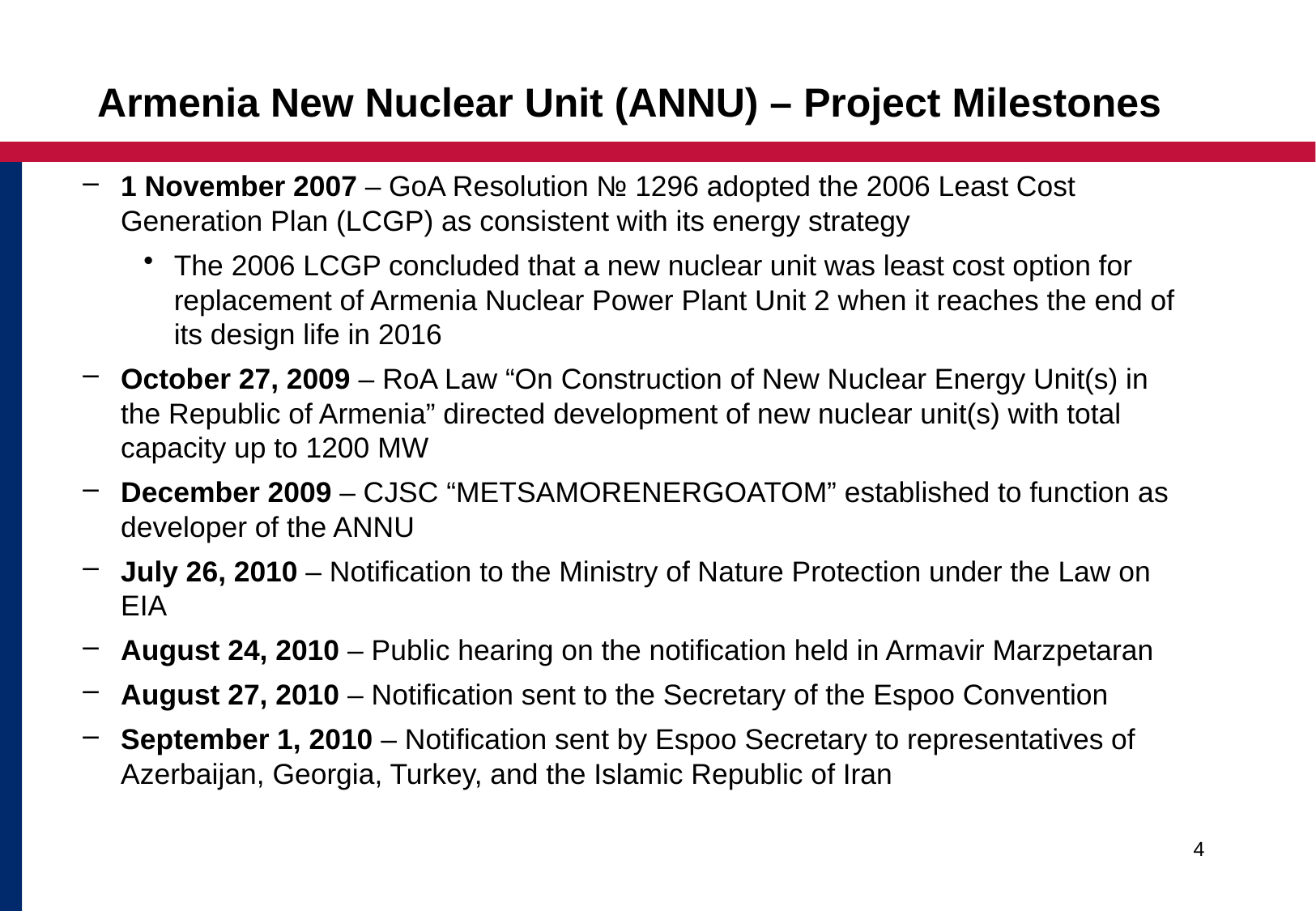

Armenia New Nuclear Unit (ANNU) – Project Milestones
1 November 2007 – GoA Resolution № 1296 adopted the 2006 Least Cost Generation Plan (LCGP) as consistent with its energy strategy
The 2006 LCGP concluded that a new nuclear unit was least cost option for replacement of Armenia Nuclear Power Plant Unit 2 when it reaches the end of its design life in 2016
October 27, 2009 – RoA Law “On Construction of New Nuclear Energy Unit(s) in the Republic of Armenia” directed development of new nuclear unit(s) with total capacity up to 1200 MW
December 2009 – CJSC “METSAMORENERGOATOM” established to function as developer of the ANNU
July 26, 2010 – Notification to the Ministry of Nature Protection under the Law on EIA
August 24, 2010 – Public hearing on the notification held in Armavir Marzpetaran
August 27, 2010 – Notification sent to the Secretary of the Espoo Convention
September 1, 2010 – Notification sent by Espoo Secretary to representatives of Azerbaijan, Georgia, Turkey, and the Islamic Republic of Iran

4